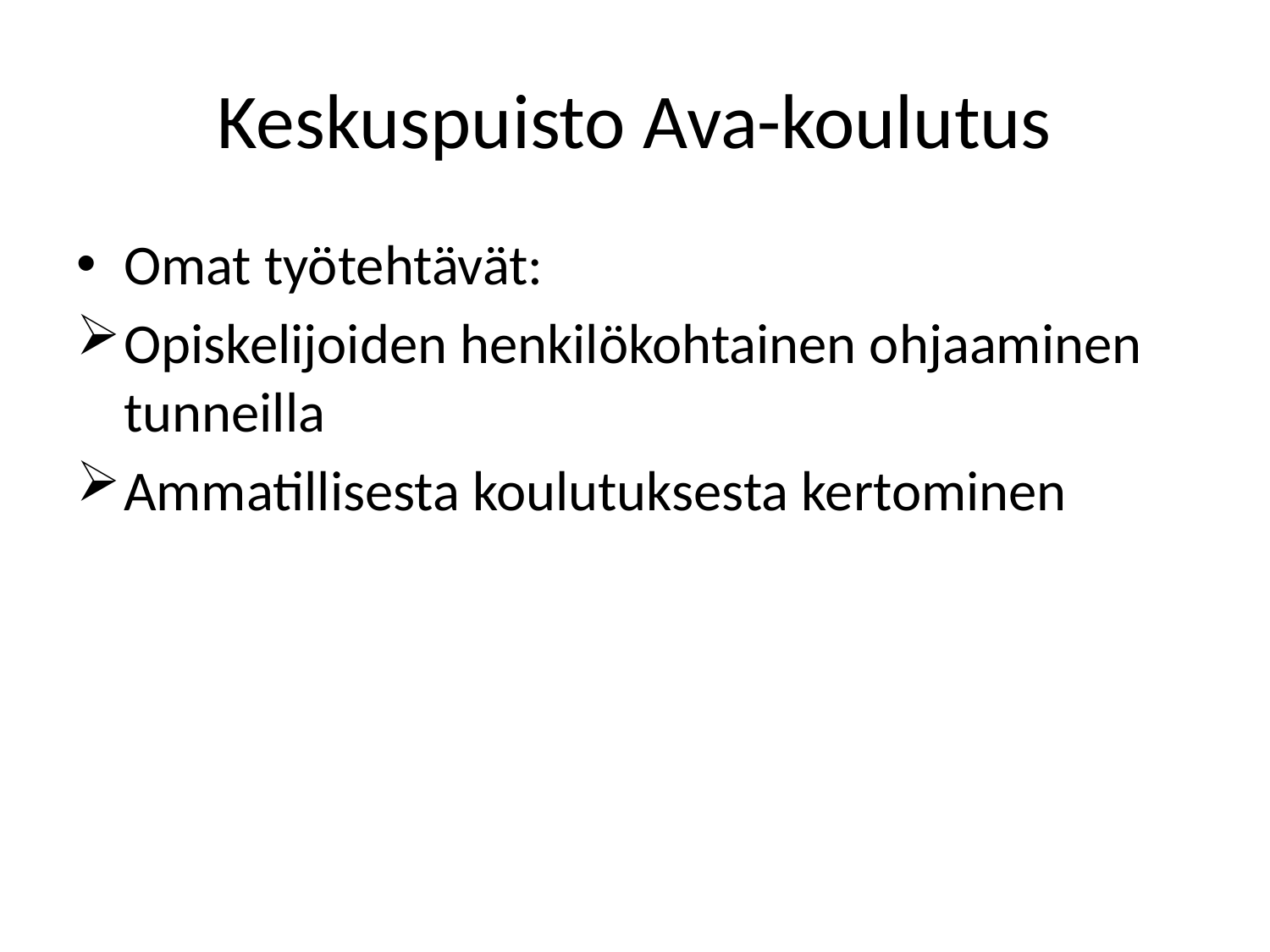

# Keskuspuisto Ava-koulutus
Omat työtehtävät:
Opiskelijoiden henkilökohtainen ohjaaminen tunneilla
Ammatillisesta koulutuksesta kertominen